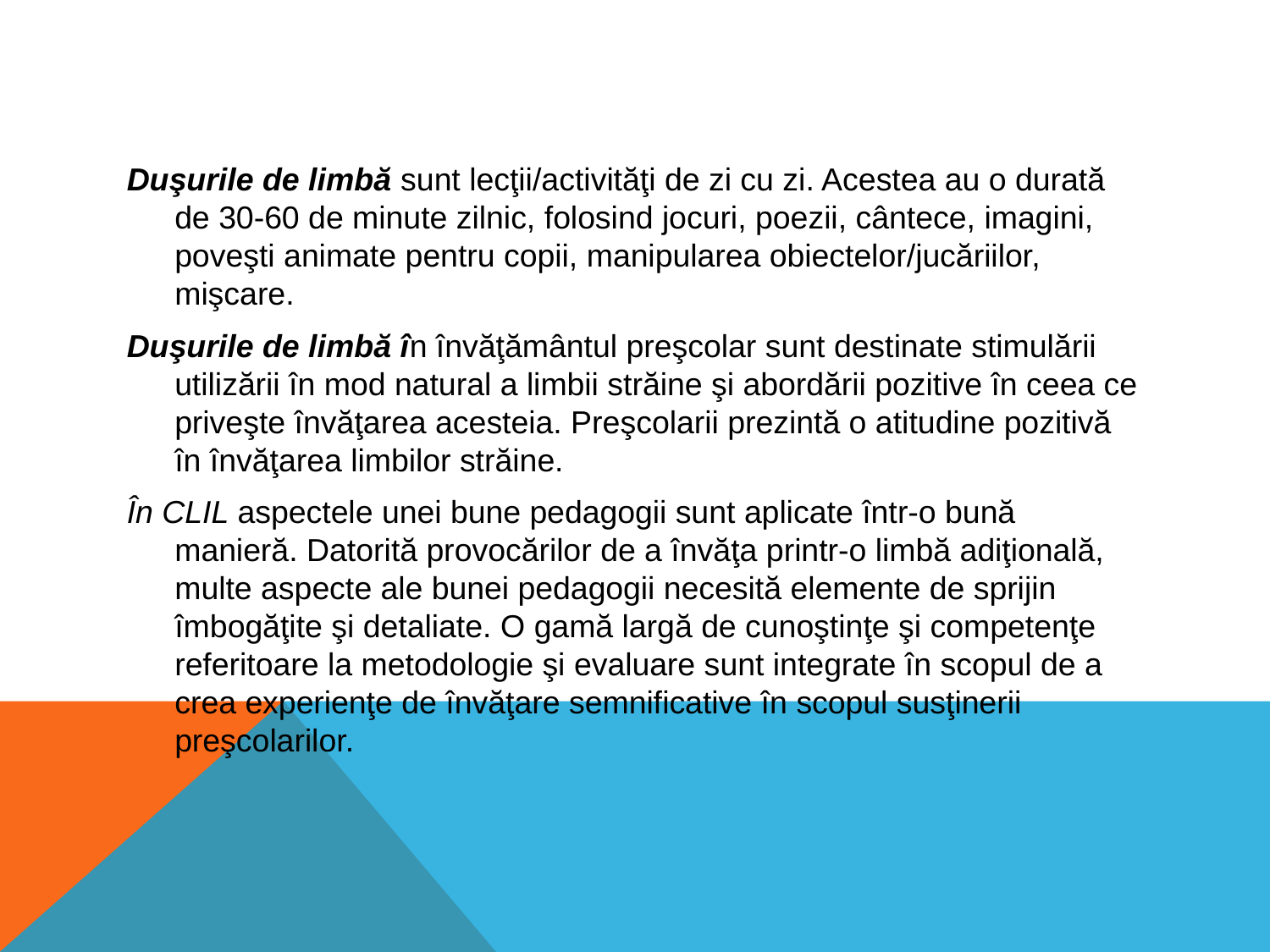

Duşurile de limbă sunt lecţii/activităţi de zi cu zi. Acestea au o durată de 30-60 de minute zilnic, folosind jocuri, poezii, cântece, imagini, poveşti animate pentru copii, manipularea obiectelor/jucăriilor, mişcare.
Duşurile de limbă în învăţământul preşcolar sunt destinate stimulării utilizării în mod natural a limbii străine şi abordării pozitive în ceea ce priveşte învăţarea acesteia. Preşcolarii prezintă o atitudine pozitivă în învăţarea limbilor străine.
În CLIL aspectele unei bune pedagogii sunt aplicate într-o bună manieră. Datorită provocărilor de a învăţa printr-o limbă adiţională, multe aspecte ale bunei pedagogii necesită elemente de sprijin îmbogăţite şi detaliate. O gamă largă de cunoştinţe şi competenţe referitoare la metodologie şi evaluare sunt integrate în scopul de a crea experienţe de învăţare semnificative în scopul susţinerii preşcolarilor.